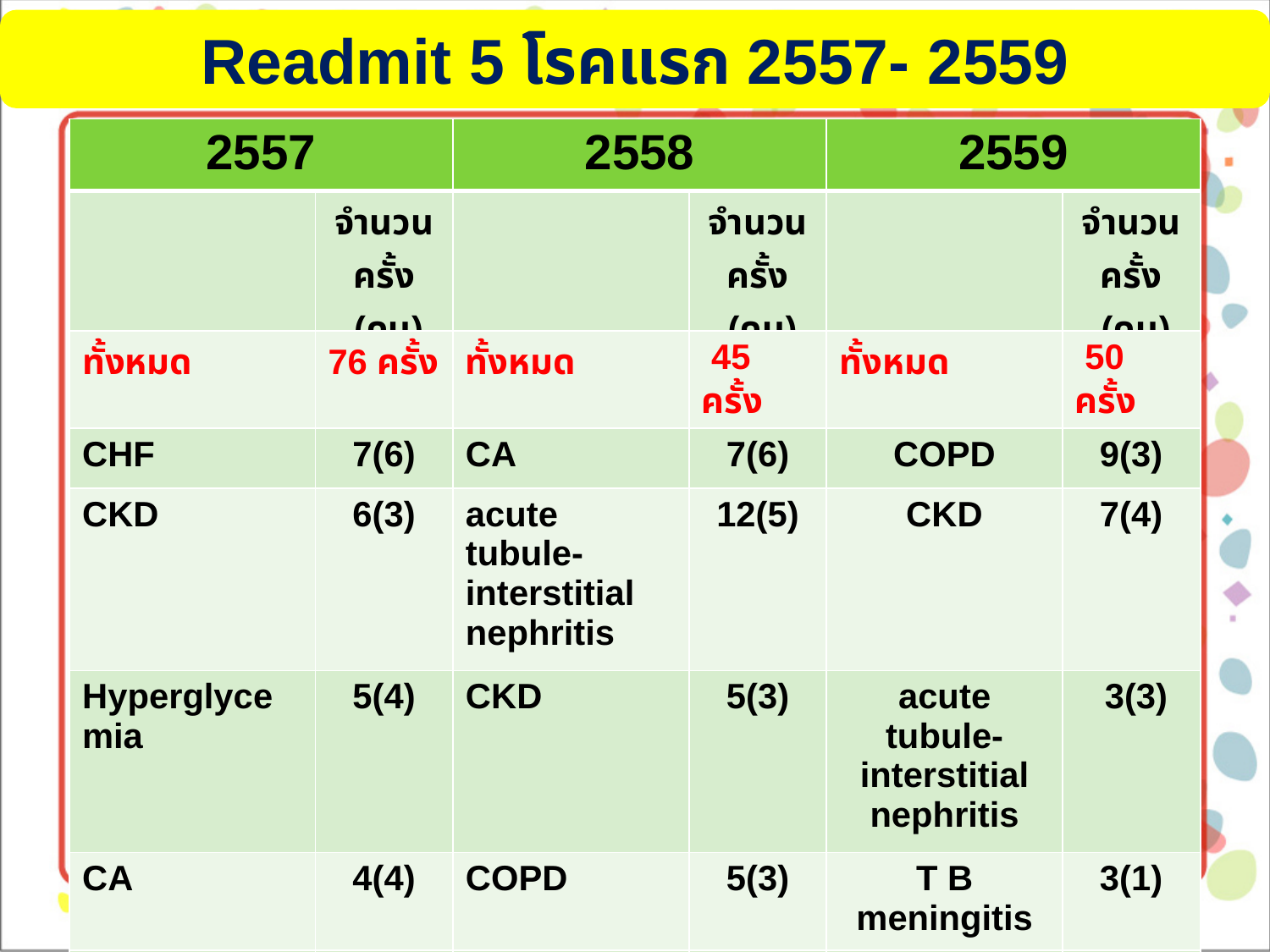

Readmit 5 โรคแรก 2557- 2559
| 2557 |  | 2558 |  | 2559 |  |
| --- | --- | --- | --- | --- | --- |
|  | จำนวนครั้ง (คน) |  | จำนวนครั้ง (คน) |  | จำนวนครั้ง (คน) |
| ทั้งหมด | 76 ครั้ง | ทั้งหมด | 45 ครั้ง | ทั้งหมด | 50 ครั้ง |
| CHF | 7(6) | CA | 7(6) | COPD | 9(3) |
| CKD | 6(3) | acute tubule-interstitial nephritis | 12(5) | CKD | 7(4) |
| Hyperglycemia | 5(4) | CKD | 5(3) | acute tubule-interstitial nephritis | 3(3) |
| CA | 4(4) | COPD | 5(3) | T B meningitis | 3(1) |
| COPD | 4(2) | j40 | 3(2) | pneumonia | 2(2) |
| ได้ส่งต่อ | 24 | ได้ส่งต่อ | 16 | ได้ส่งต่อ | 9 |